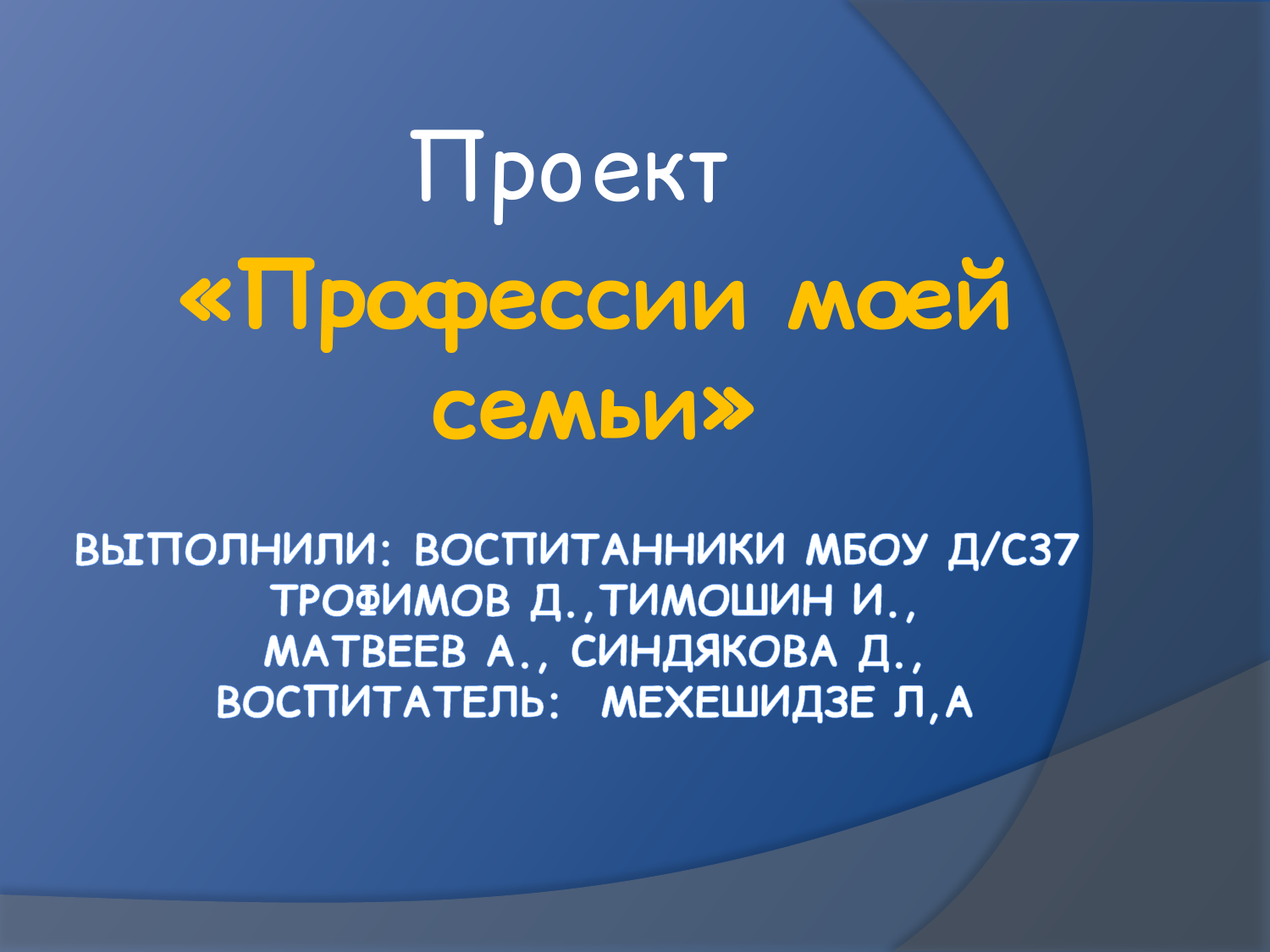

Проект
«Профессии моей семьи»
# Выполнили: воспитанники мбоу д/с37   Трофимов Д.,Тимошин И., Матвеев А., Синдякова Д., Воспитатель:  Мехешидзе Л,А